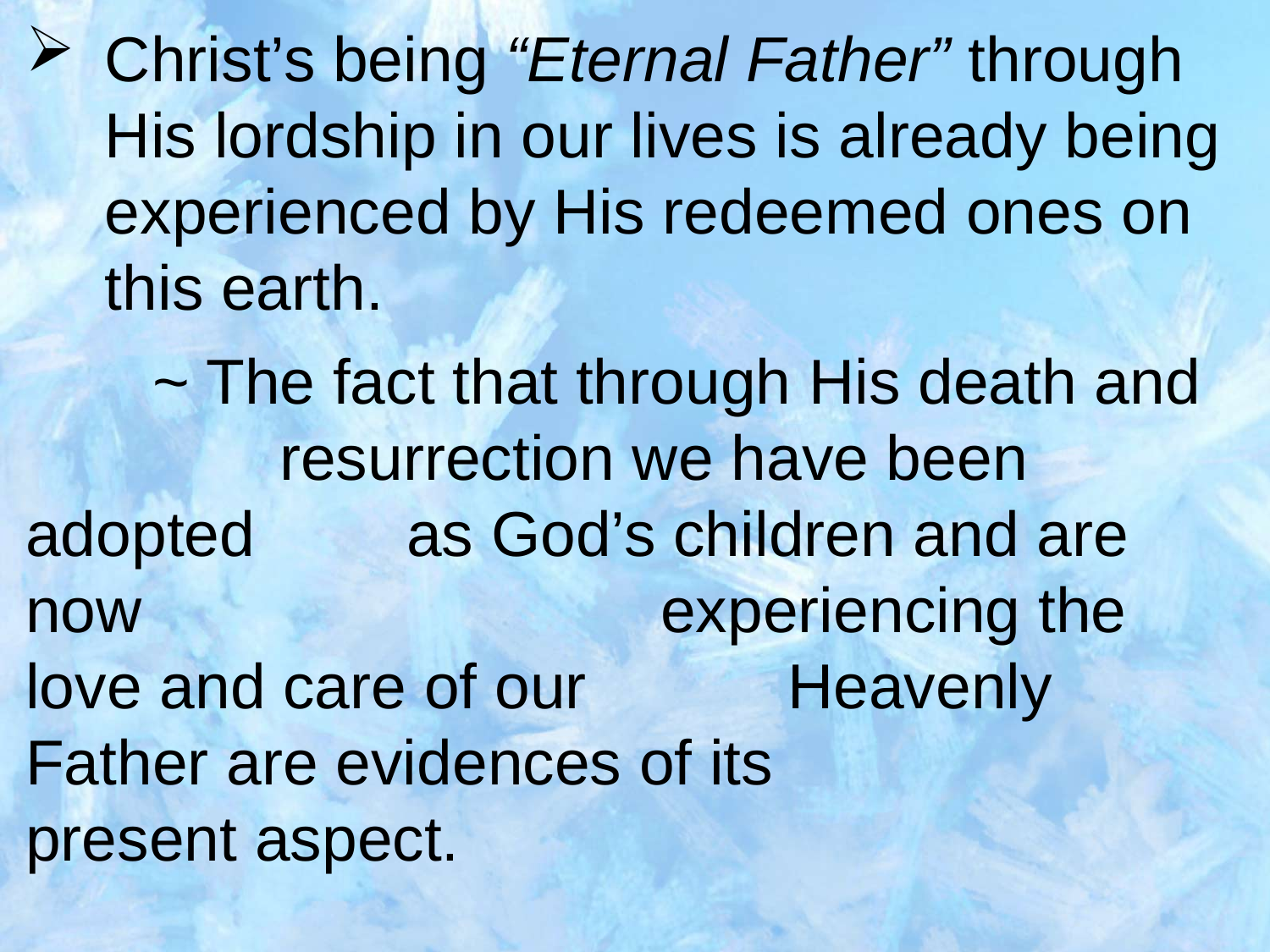

Christ’s being “Eternal Father” through His lordship in our lives is already being experienced by His redeemed ones on this earth.
	~ The fact that through His death and 		resurrection we have been adopted 		as God’s children and are now 				experiencing the love and care of our 		Heavenly Father are evidences of its 		present aspect.